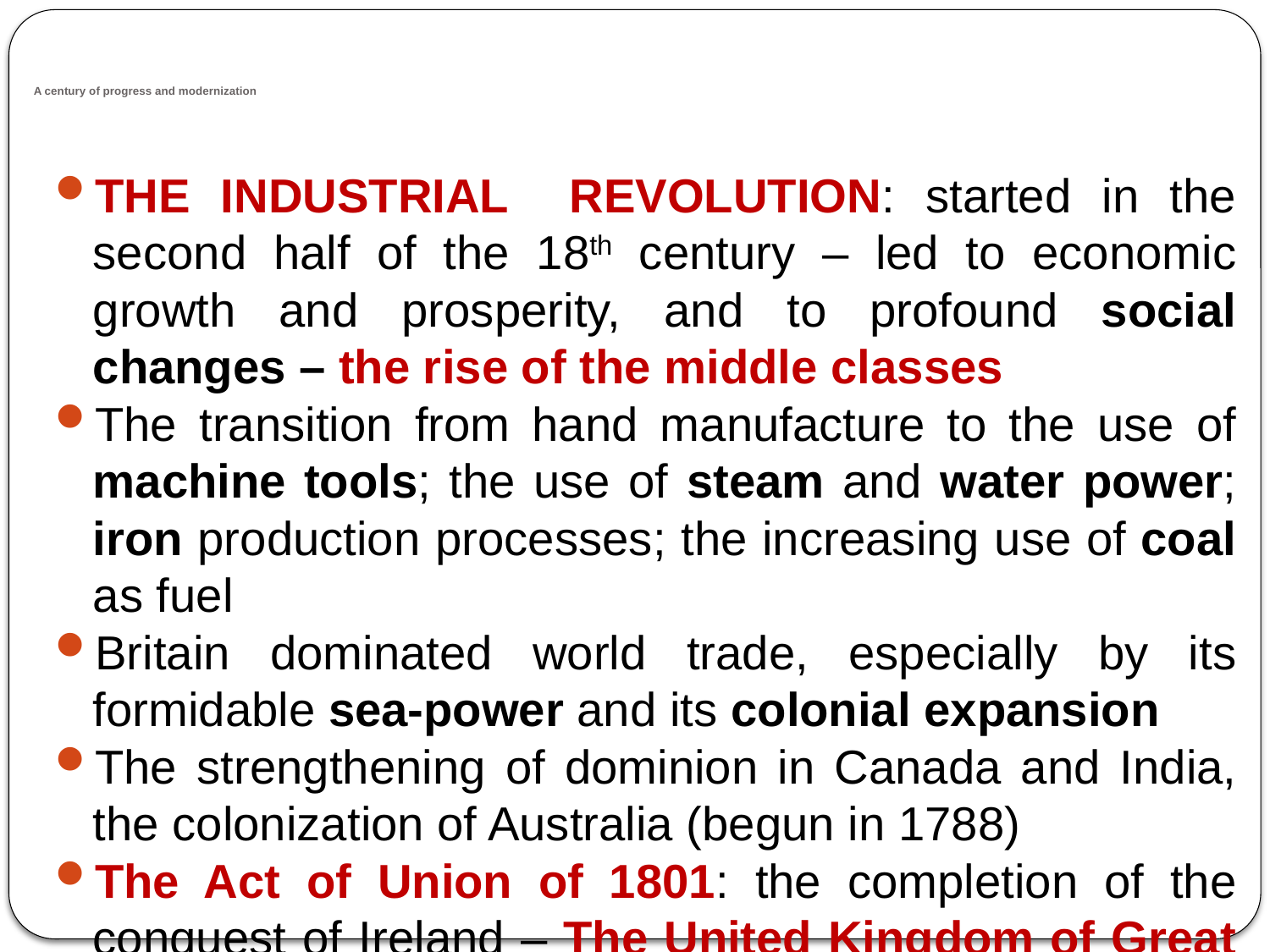

# A century of progress and modernization
THE INDUSTRIAL  REVOLUTION: started in the second half of the 18th century – led to economic growth and prosperity, and to profound social changes – the rise of the middle classes
The transition from hand manufacture to the use of machine tools; the use of steam and water power; iron production processes; the increasing use of coal as fuel
Britain dominated world trade, especially by its formidable sea-power and its colonial expansion
The strengthening of dominion in Canada and India, the colonization of Australia (begun in 1788)
The Act of Union of 1801: the completion of the conquest of Ireland – The United Kingdom of Great Britain and Northern Ireland